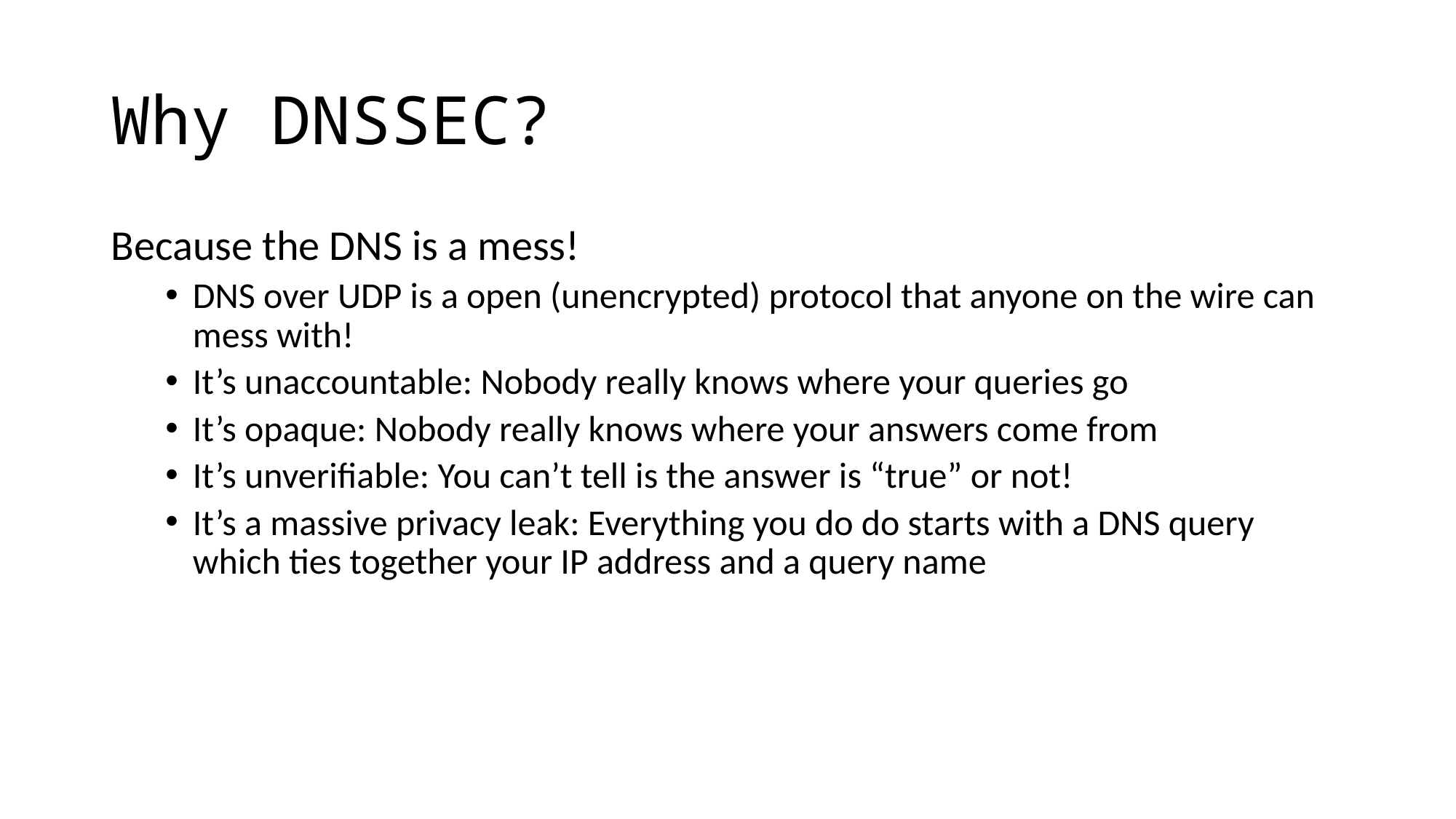

# Why DNSSEC?
Because the DNS is a mess!
DNS over UDP is a open (unencrypted) protocol that anyone on the wire can mess with!
It’s unaccountable: Nobody really knows where your queries go
It’s opaque: Nobody really knows where your answers come from
It’s unverifiable: You can’t tell is the answer is “true” or not!
It’s a massive privacy leak: Everything you do do starts with a DNS query which ties together your IP address and a query name